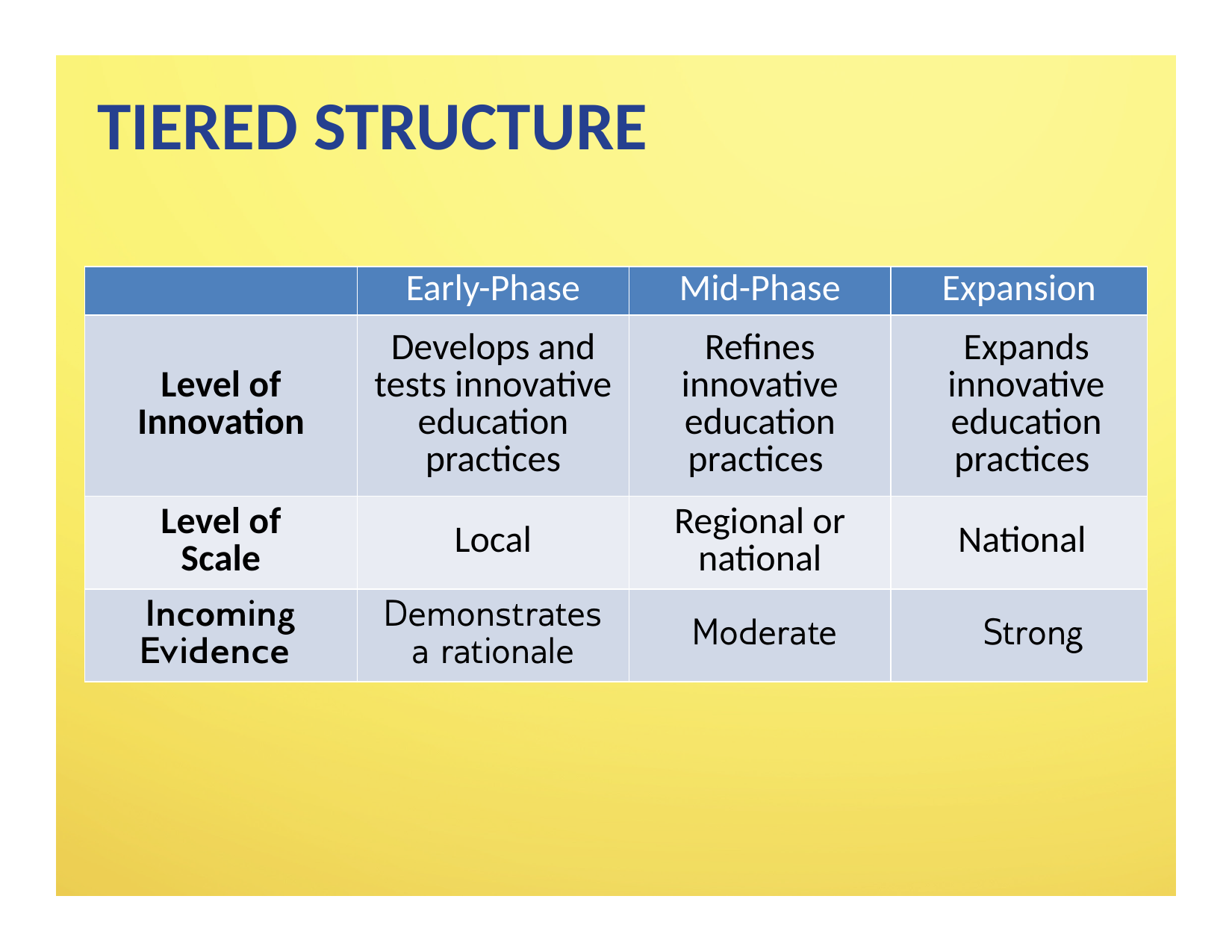

# TIERED STRUCTURE
|  | Early-Phase | Mid-Phase | Expansion |
| --- | --- | --- | --- |
| Level of Innovation | Develops and tests innovative education practices | Refines innovative education practices | Expands innovative education practices |
| Level of Scale | Local | Regional or national | National |
| Incoming Evidence | Demonstrates a rationale | Moderate | Strong |